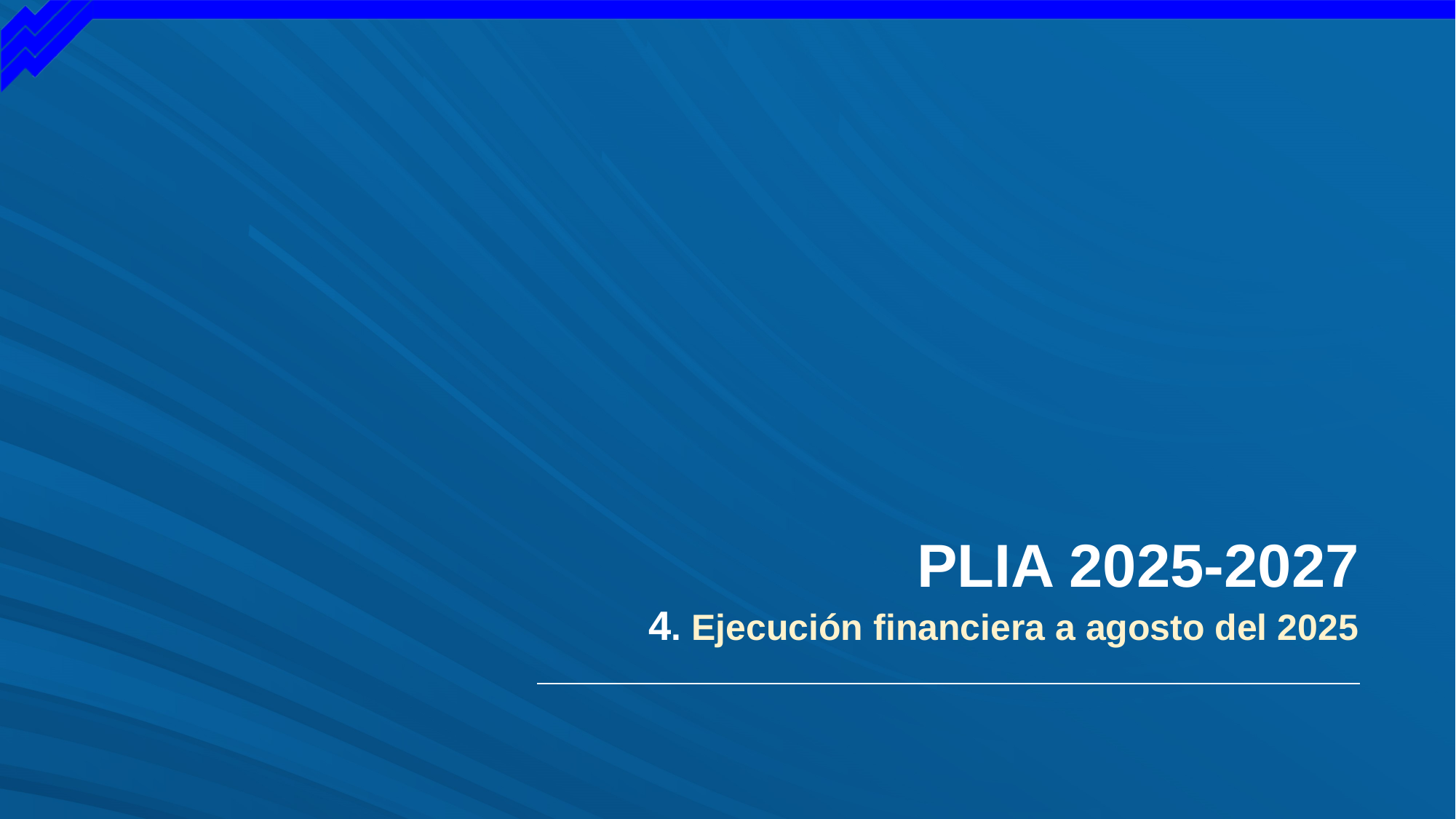

PLIA 2025-2027
4. Ejecución financiera a agosto del 2025